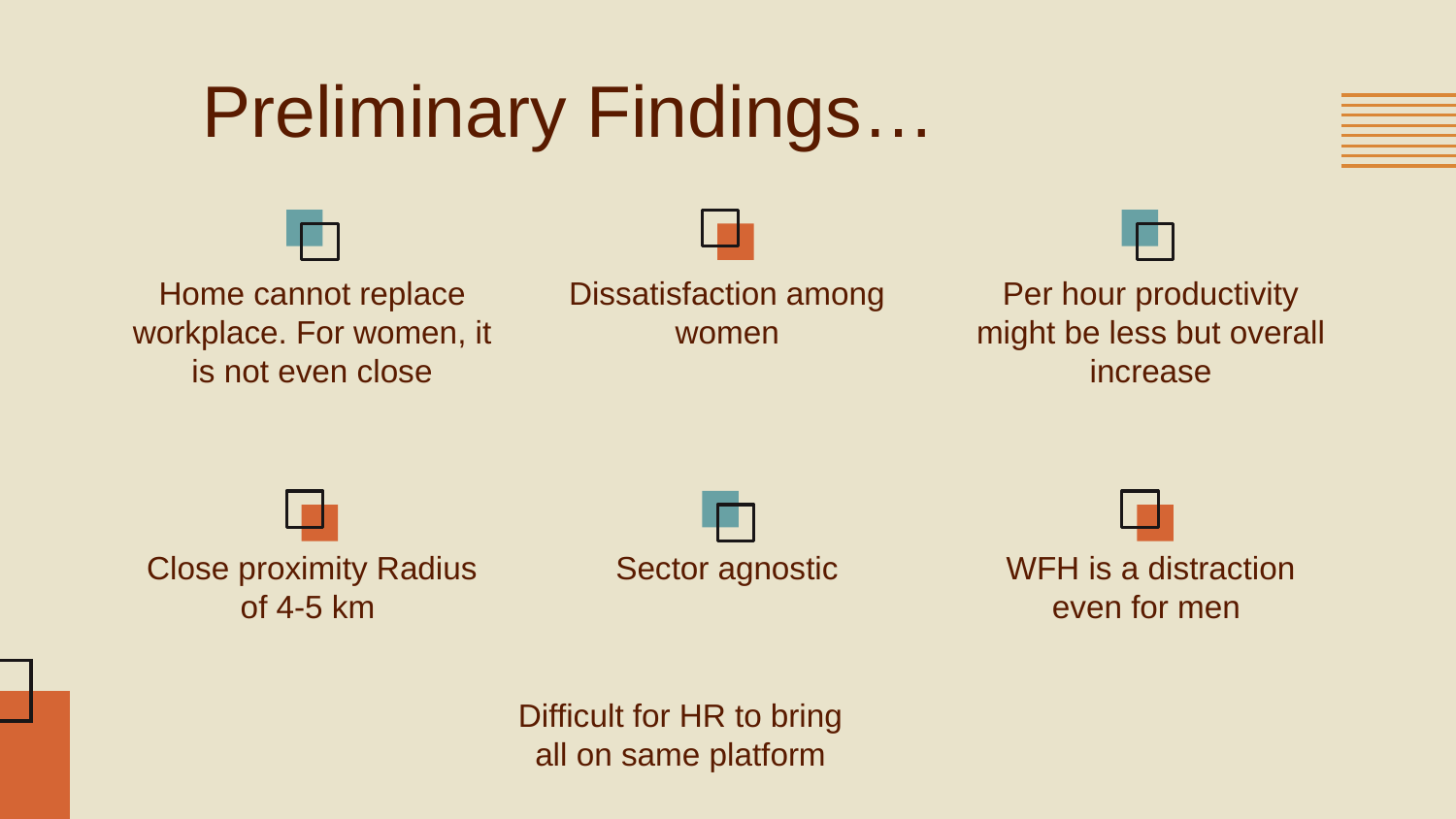

# Preliminary Findings…

Dissatisfaction among women
Home cannot replace workplace. For women, it is not even close
Per hour productivity might be less but overall increase

WFH is a distraction even for men
Close proximity Radius of 4-5 km
Sector agnostic

Difficult for HR to bring all on same platform